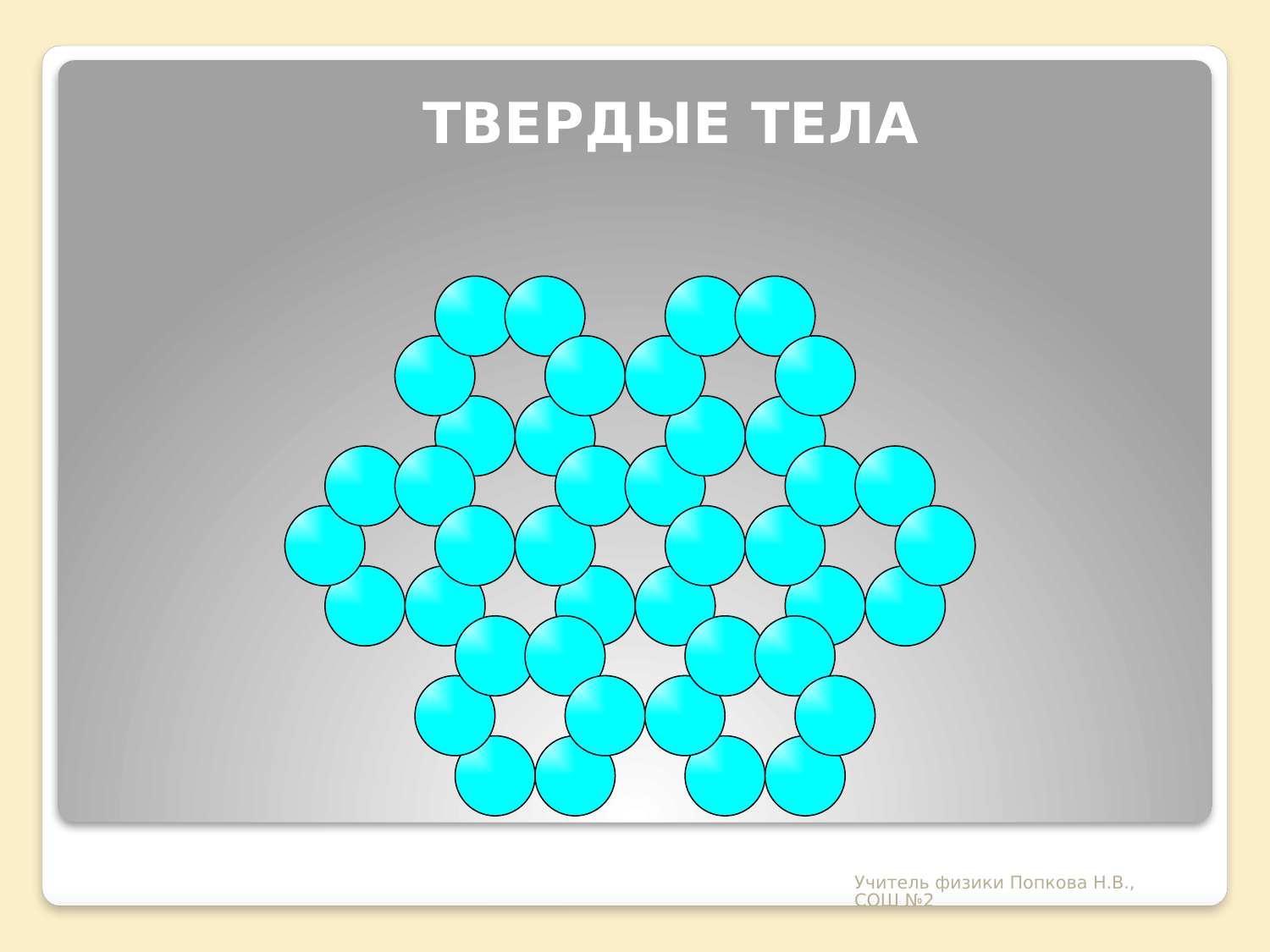

ТВЕРДЫЕ ТЕЛА

Учитель физики Попкова Н.В., СОШ №2